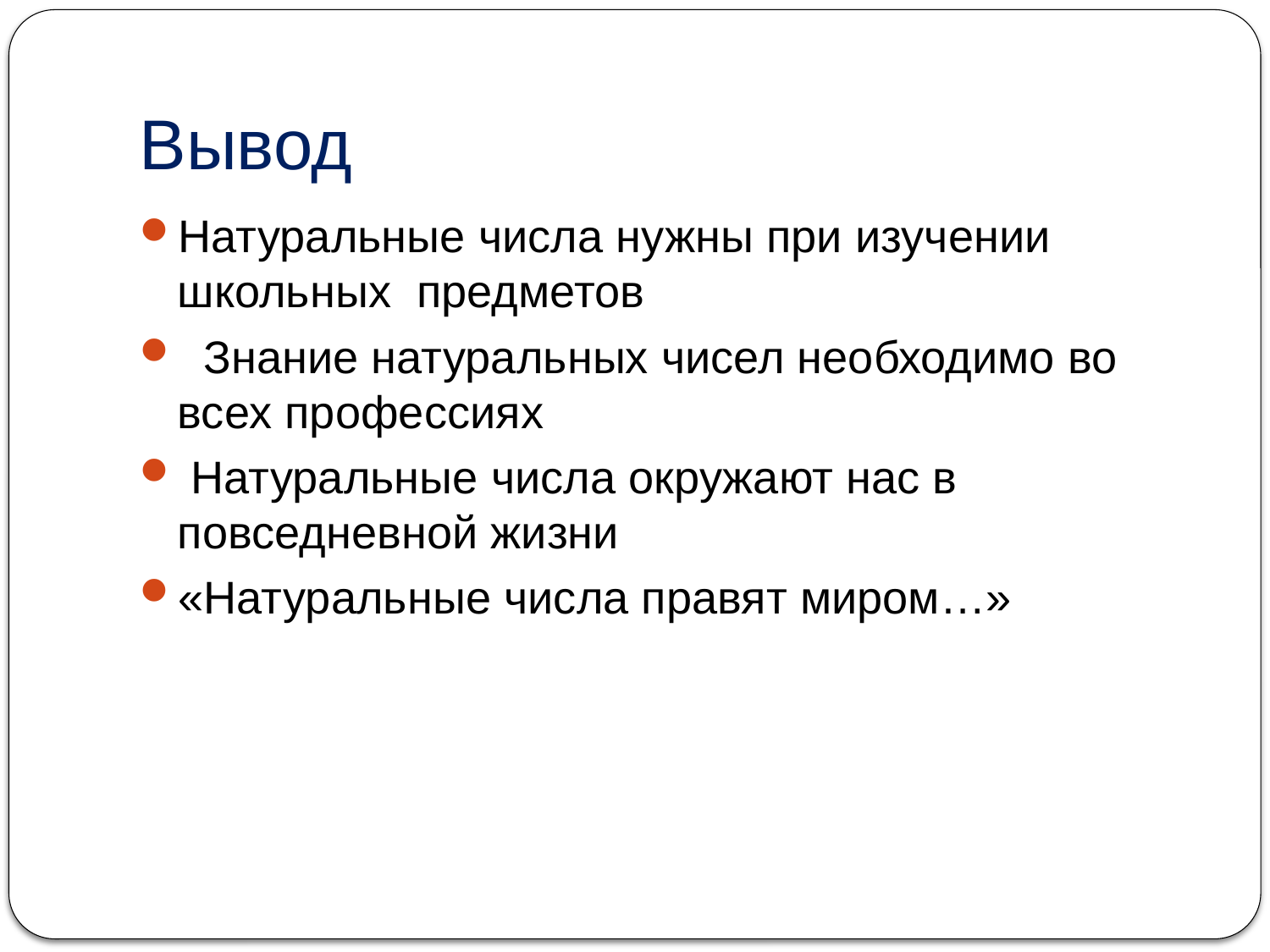

# Вывод
Натуральные числа нужны при изучении школьных  предметов
  Знание натуральных чисел необходимо во всех профессиях
 Натуральные числа окружают нас в повседневной жизни
«Натуральные числа правят миром…»